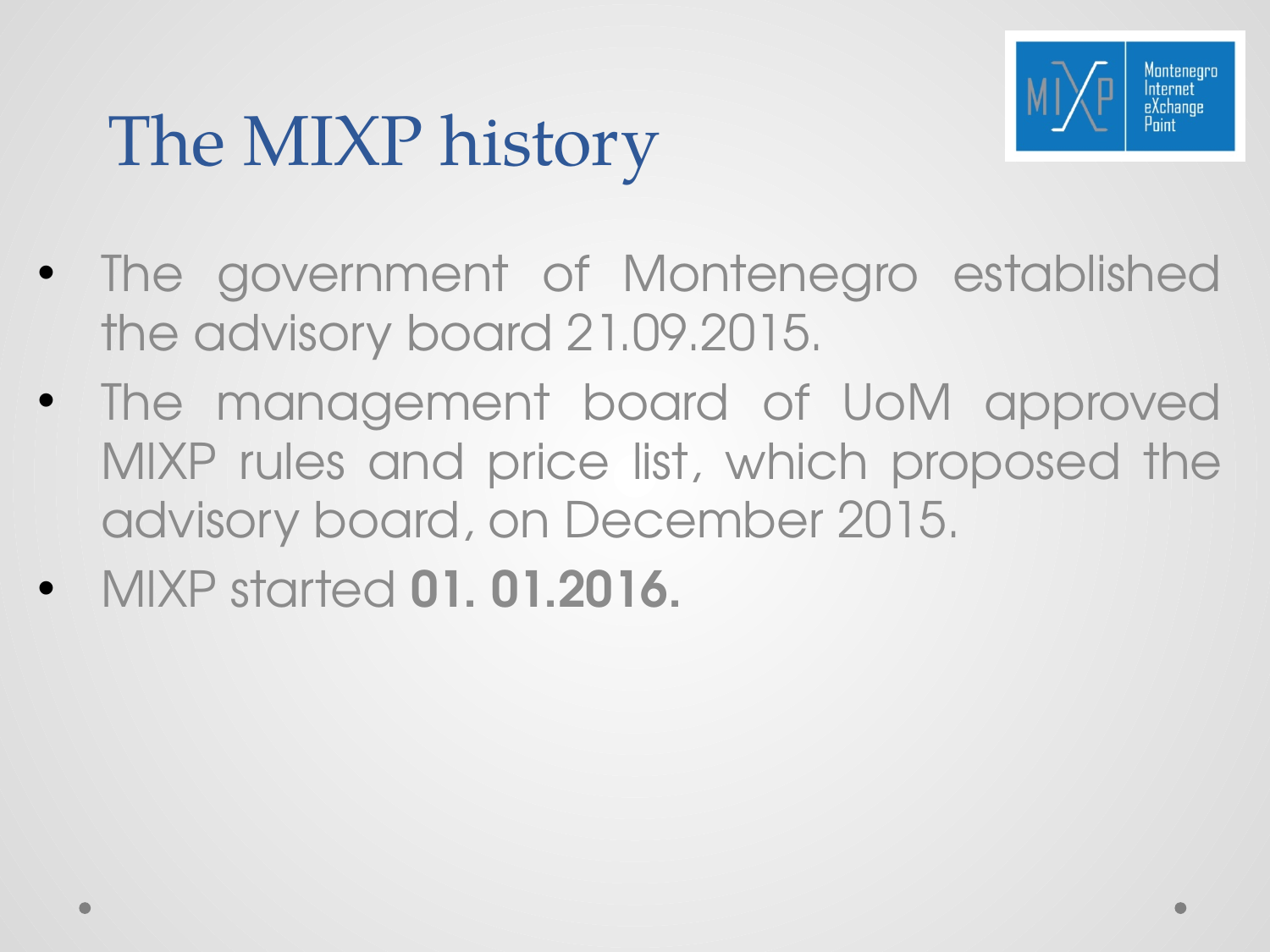

# The MIXP history
The government of Montenegro established the advisory board 21.09.2015.
The management board of UoM approved MIXP rules and price list, which proposed the advisory board, on December 2015.
MIXP started 01. 01.2016.